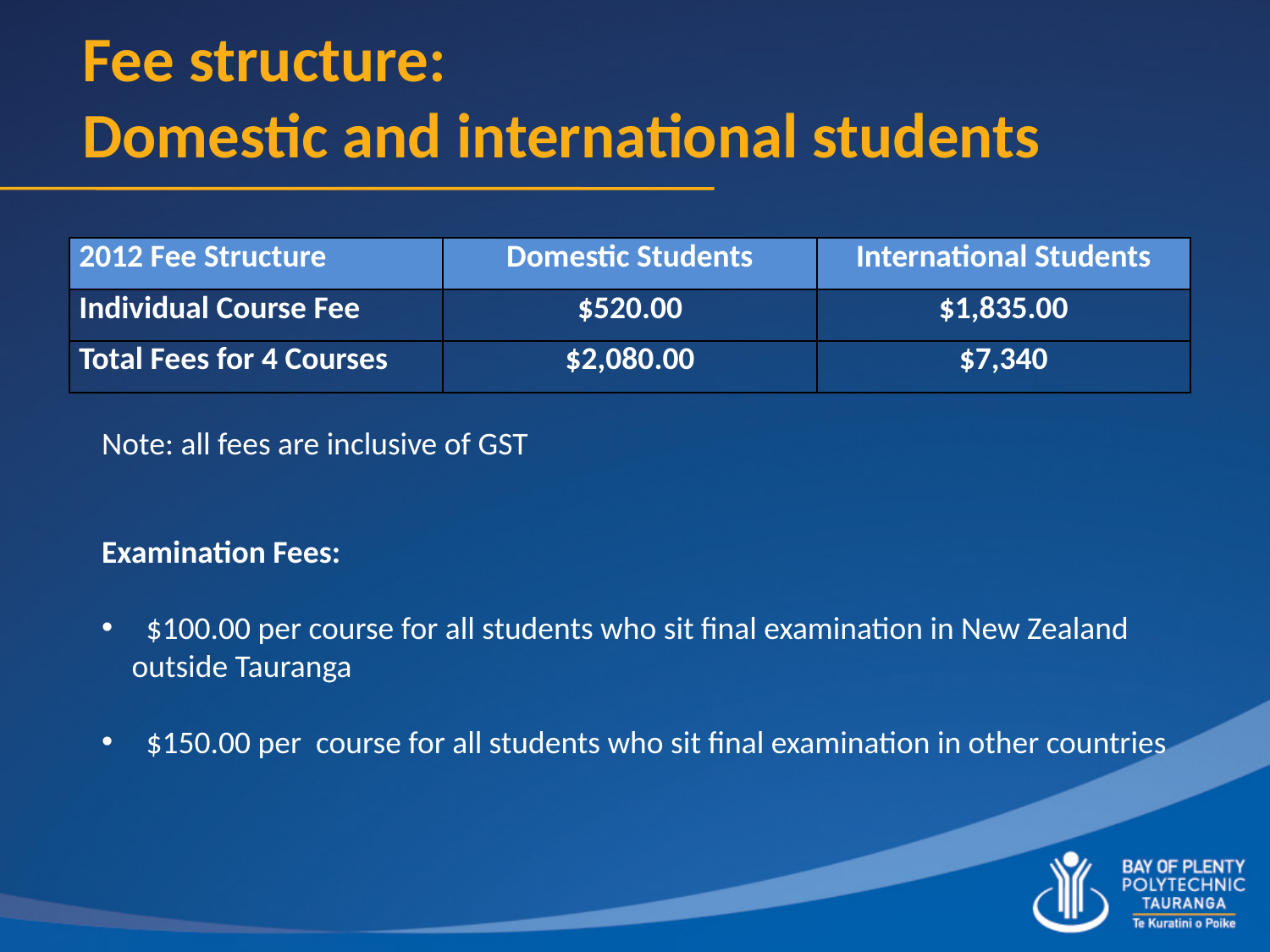

# Fee structure: Domestic and international students
| 2012 Fee Structure | Domestic Students | International Students |
| --- | --- | --- |
| Individual Course Fee | $520.00 | $1,835.00 |
| Total Fees for 4 Courses | $2,080.00 | $7,340 |
Note: all fees are inclusive of GST
Examination Fees:

  $100.00 per course for all students who sit final examination in New Zealand outside Tauranga

  $150.00 per  course for all students who sit final examination in other countries